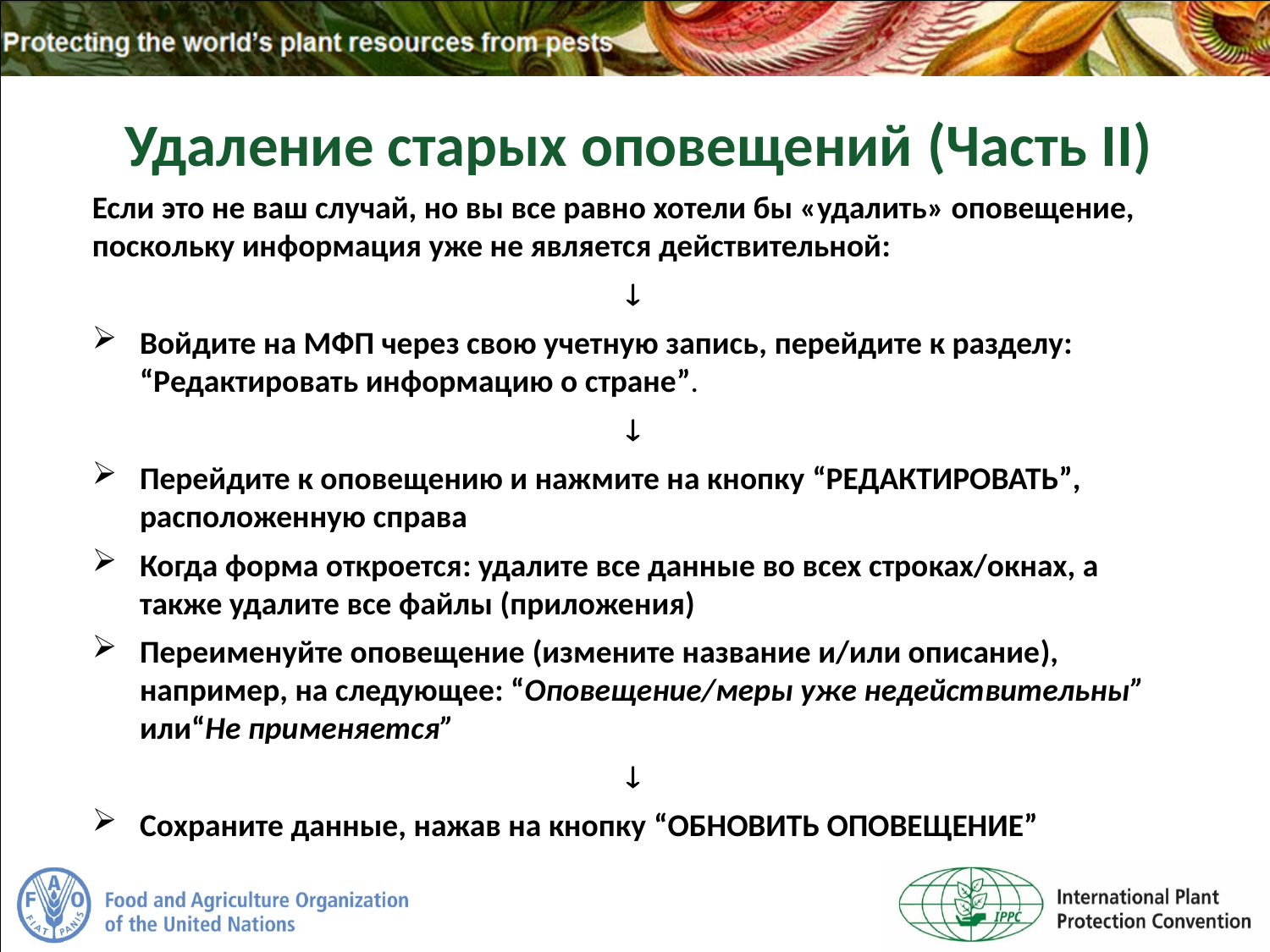

Удаление старых оповещений (Часть II)
Если это не ваш случай, но вы все равно хотели бы «удалить» оповещение, поскольку информация уже не является действительной:
↓
Войдите на МФП через свою учетную запись, перейдите к разделу: “Редактировать информацию о стране”.
↓
Перейдите к оповещению и нажмите на кнопку “РЕДАКТИРОВАТЬ”, расположенную справа
Когда форма откроется: удалите все данные во всех строках/окнах, а также удалите все файлы (приложения)
Переименуйте оповещение (измените название и/или описание), например, на следующее: “Оповещение/меры уже недействительны” или“Не применяется”
↓
Сохраните данные, нажав на кнопку “ОБНОВИТЬ ОПОВЕЩЕНИЕ”